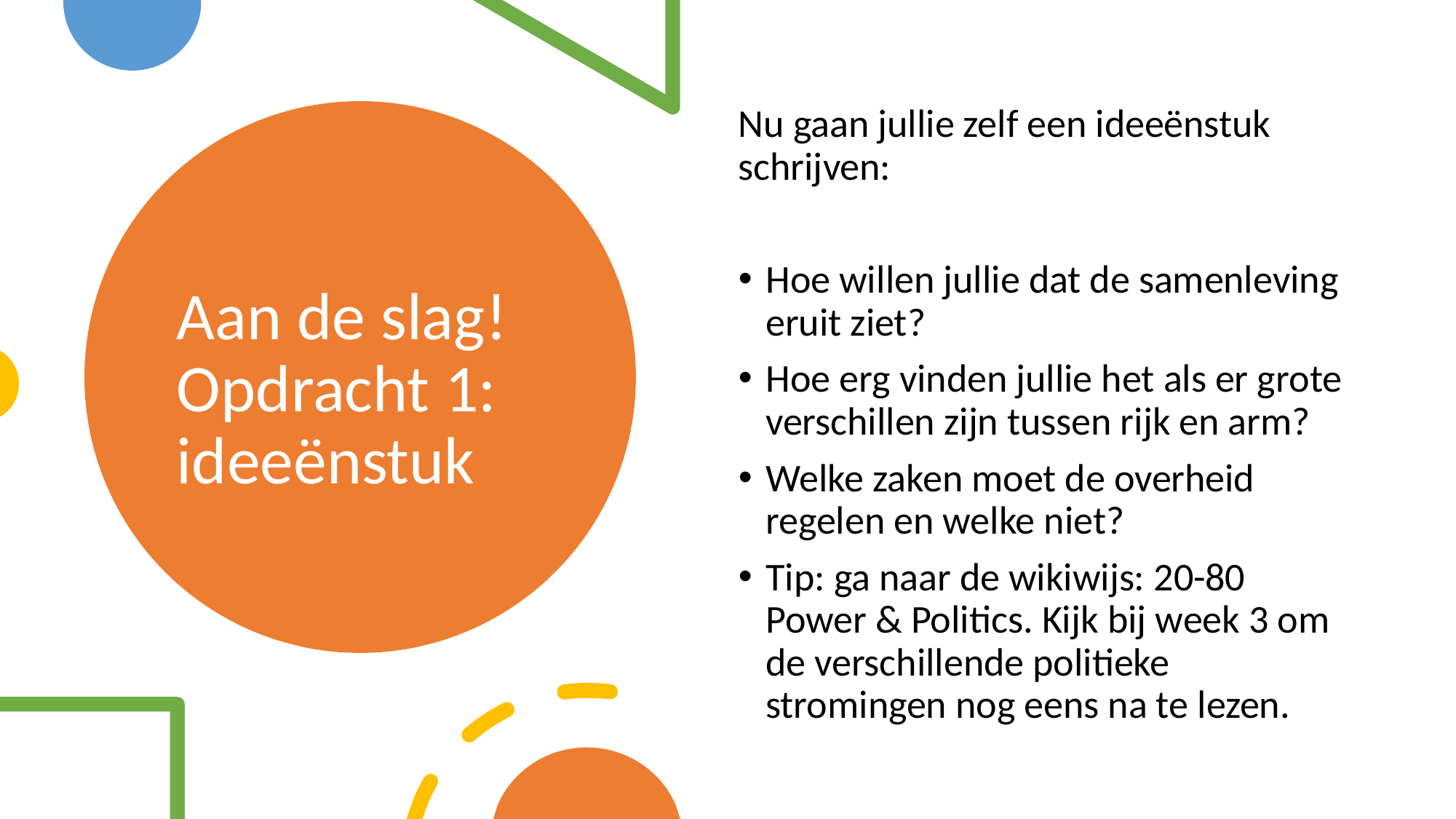

Nu gaan jullie zelf een ideeënstuk schrijven:

Hoe willen jullie dat de samenleving eruit ziet?
Hoe erg vinden jullie het als er grote verschillen zijn tussen rijk en arm?
Welke zaken moet de overheid regelen en welke niet?
Tip: ga naar de wikiwijs: 20-80 Power & Politics. Kijk bij week 3 om de verschillende politieke stromingen nog eens na te lezen.

# Aan de slag! Opdracht 1: ideeënstuk